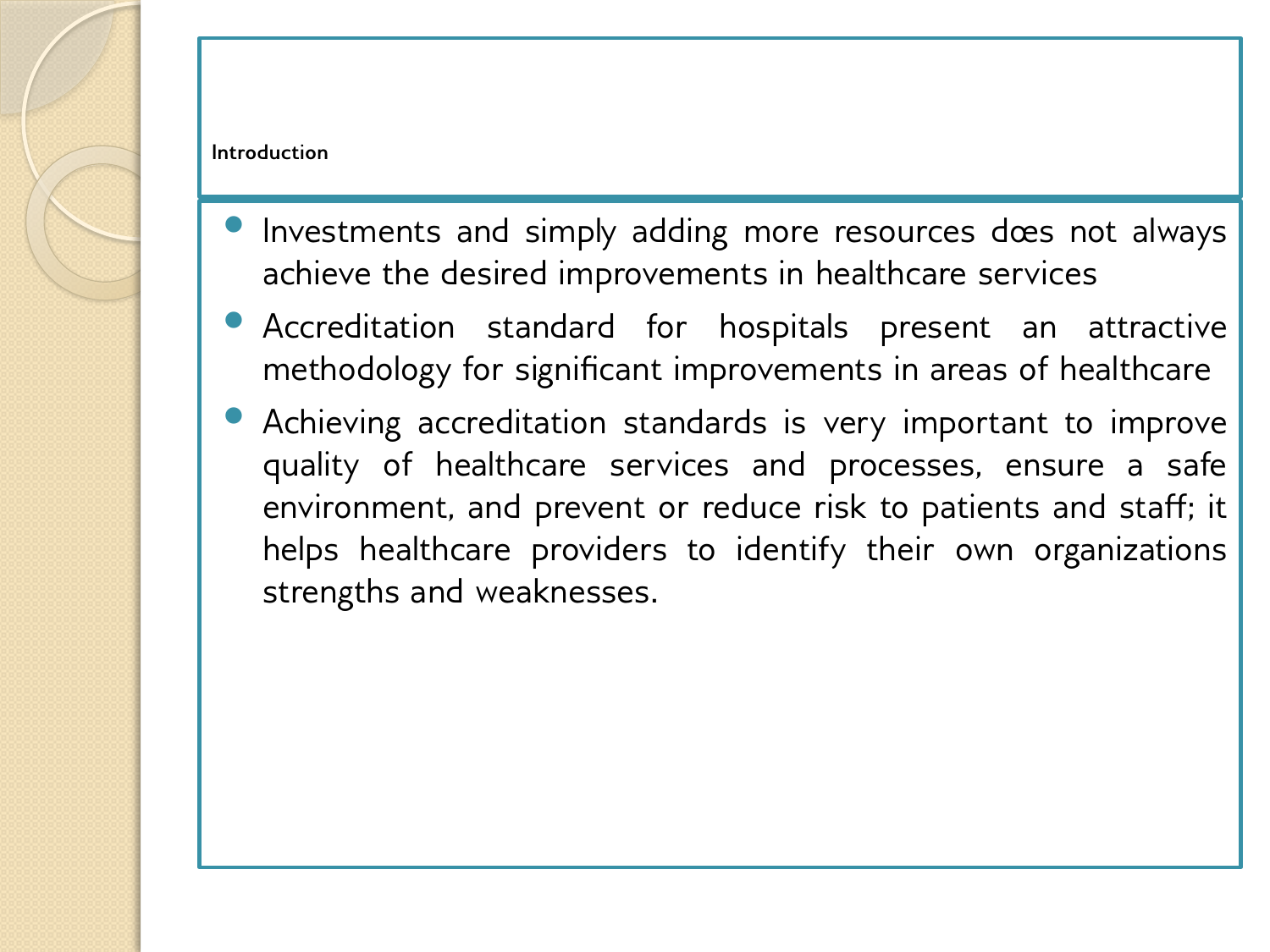

# Introduction
Investments and simply adding more resources does not always achieve the desired improvements in healthcare services
Accreditation standard for hospitals present an attractive methodology for significant improvements in areas of healthcare
Achieving accreditation standards is very important to improve quality of healthcare services and processes, ensure a safe environment, and prevent or reduce risk to patients and staff; it helps healthcare providers to identify their own organizations strengths and weaknesses.